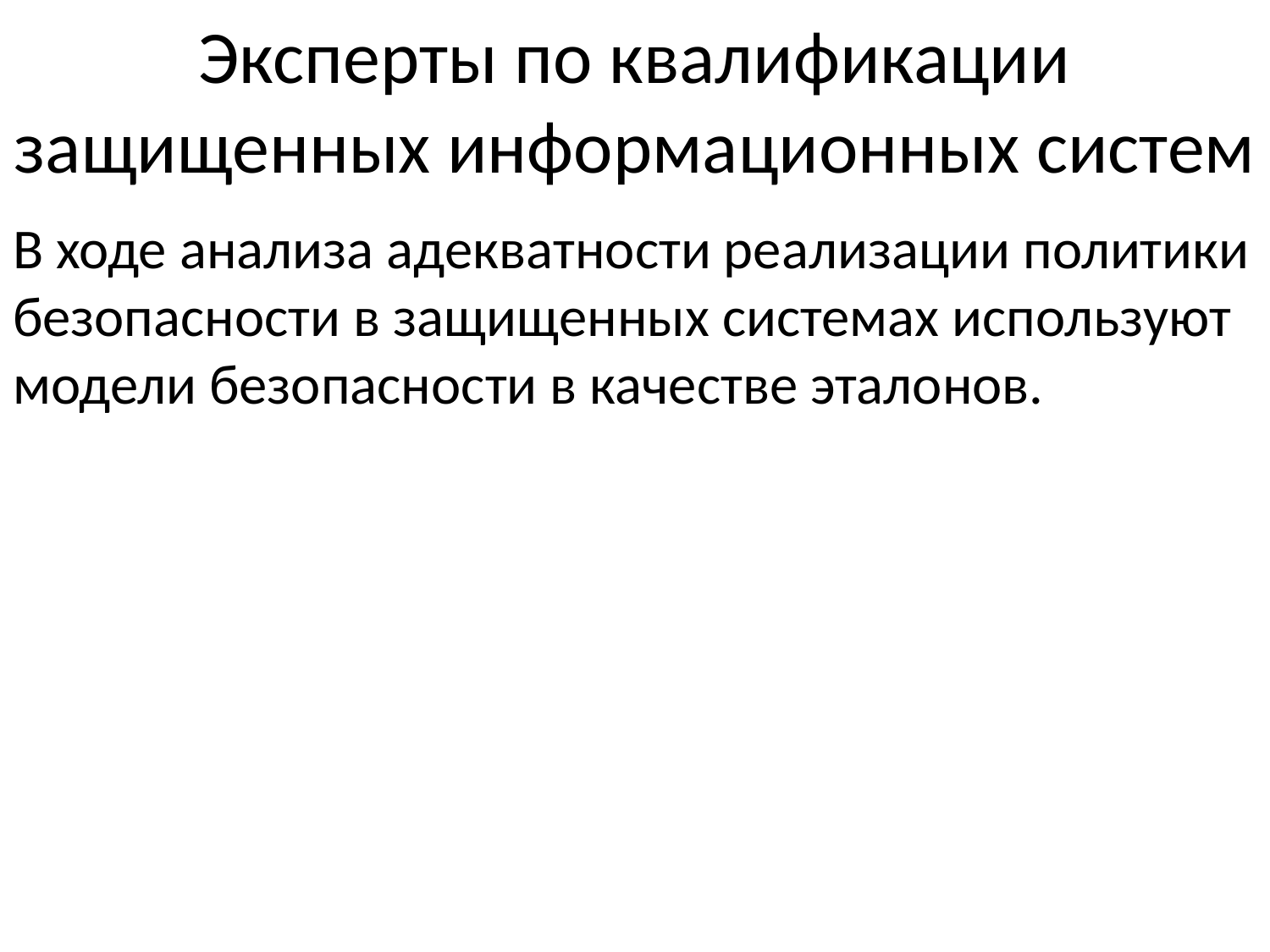

# Эксперты по квалификации защищенных информационных систем
В ходе анализа адекватности реализации политики безопасности в защищенных системах используют модели безопасности в качестве эталонов.